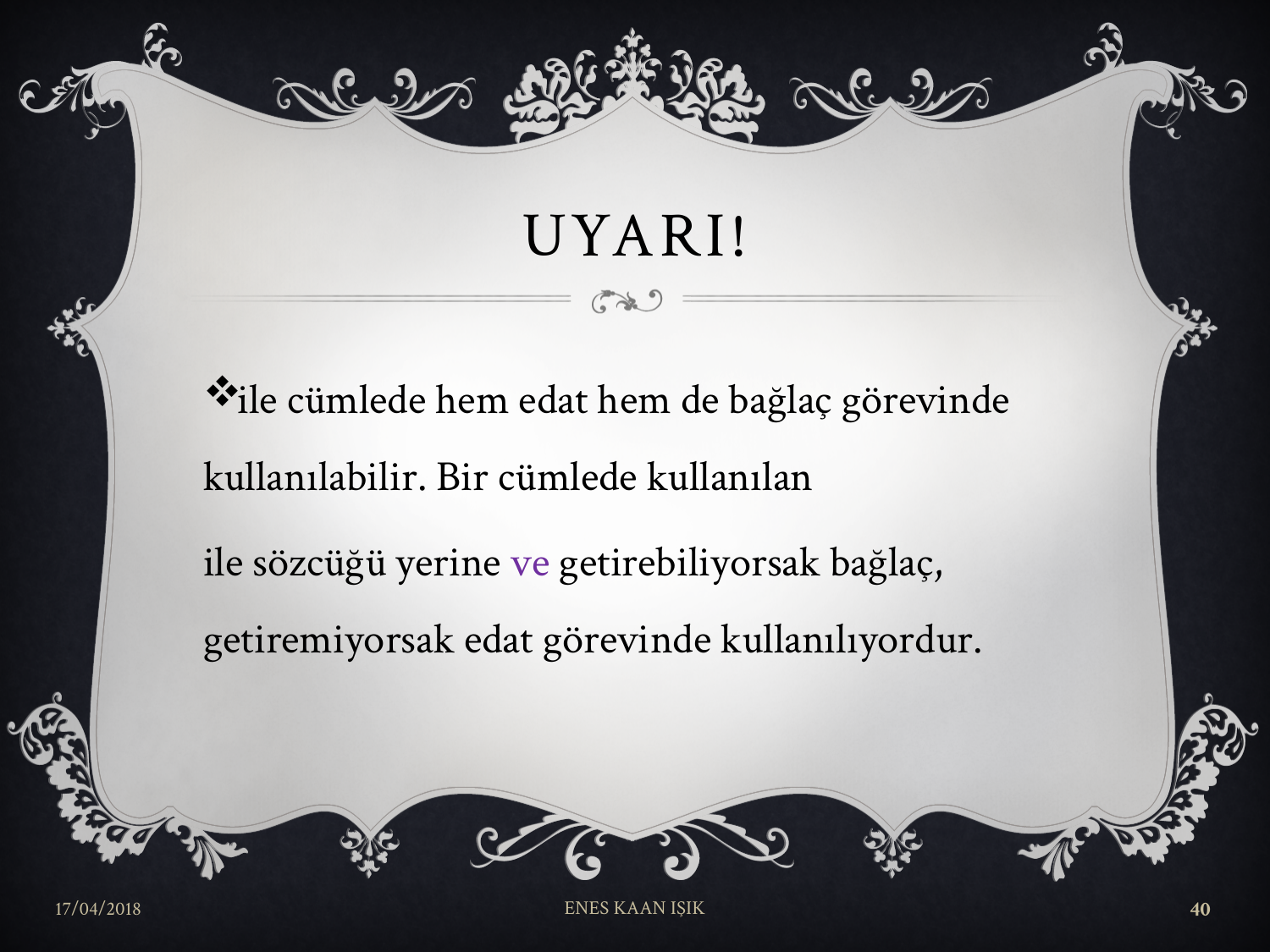

# UYARI!
ile cümlede hem edat hem de bağlaç görevinde kullanılabilir. Bir cümlede kullanılan
ile sözcüğü yerine ve getirebiliyorsak bağlaç, getiremiyorsak edat görevinde kullanılıyordur.
17/04/2018
ENES KAAN IŞIK
40